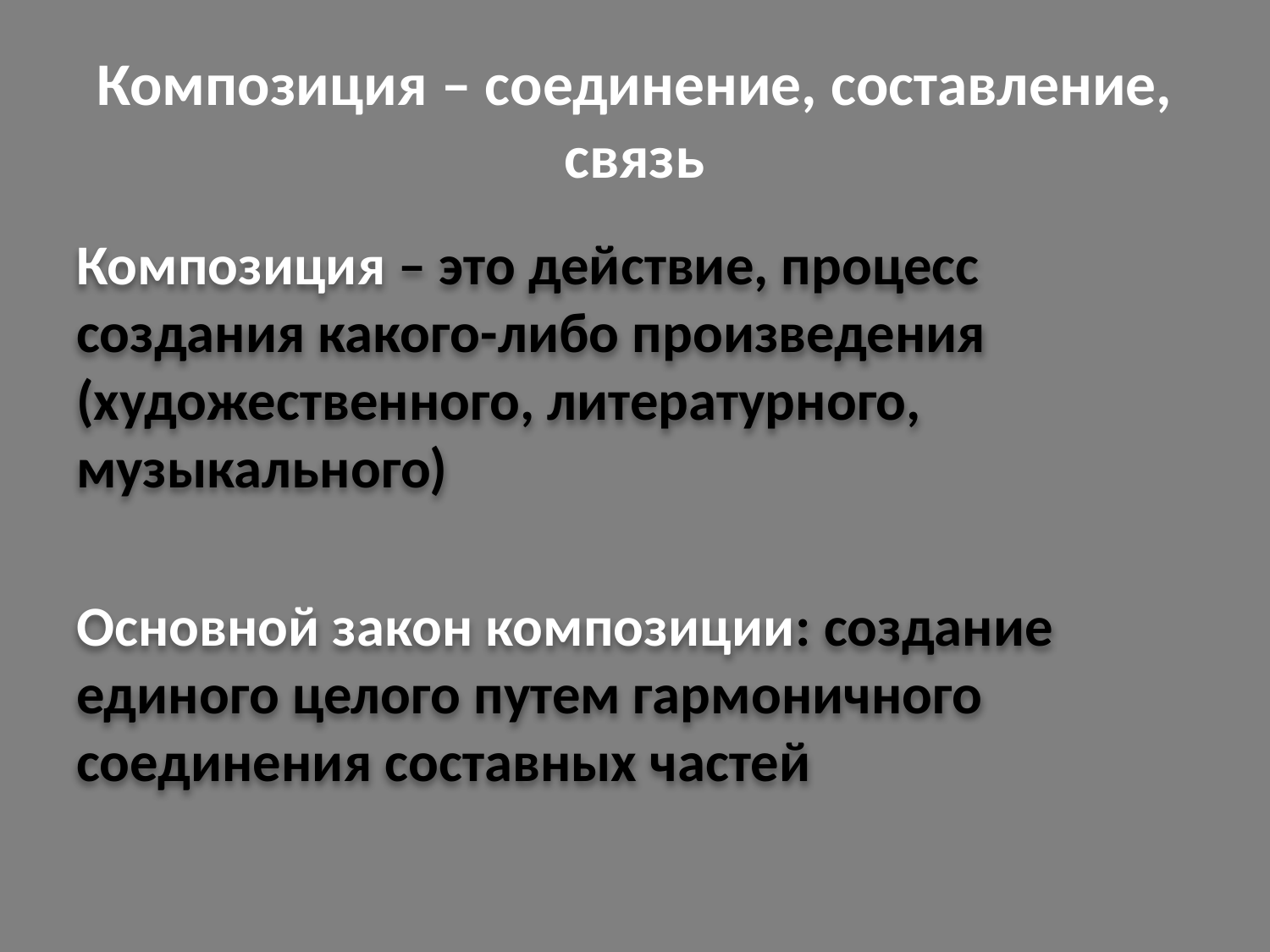

# Композиция – соединение, составление, связь
Композиция – это действие, процесс создания какого-либо произведения (художественного, литературного, музыкального)

Основной закон композиции: создание единого целого путем гармоничного соединения составных частей